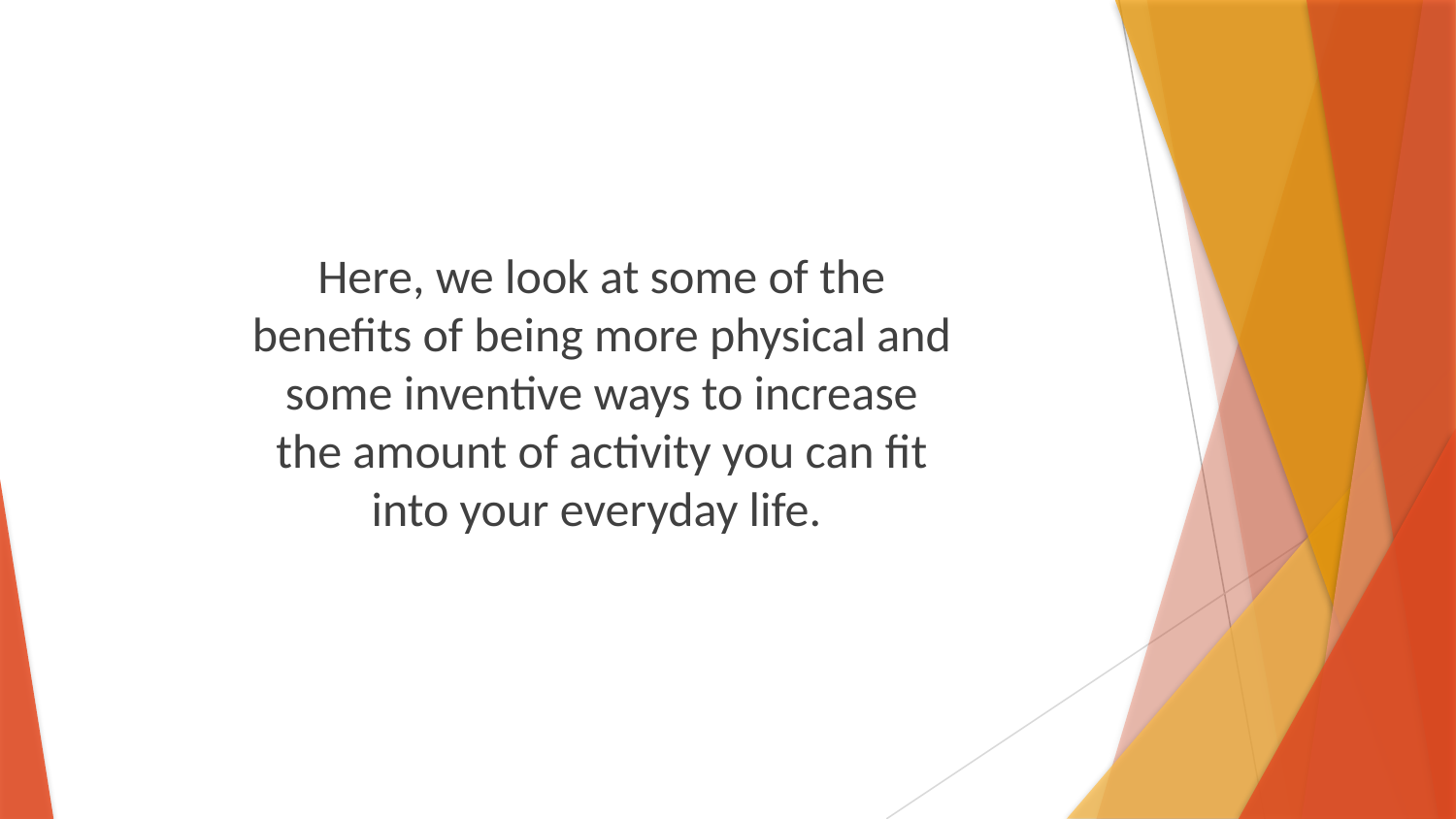

Here, we look at some of the benefits of being more physical and some inventive ways to increase the amount of activity you can fit into your everyday life.